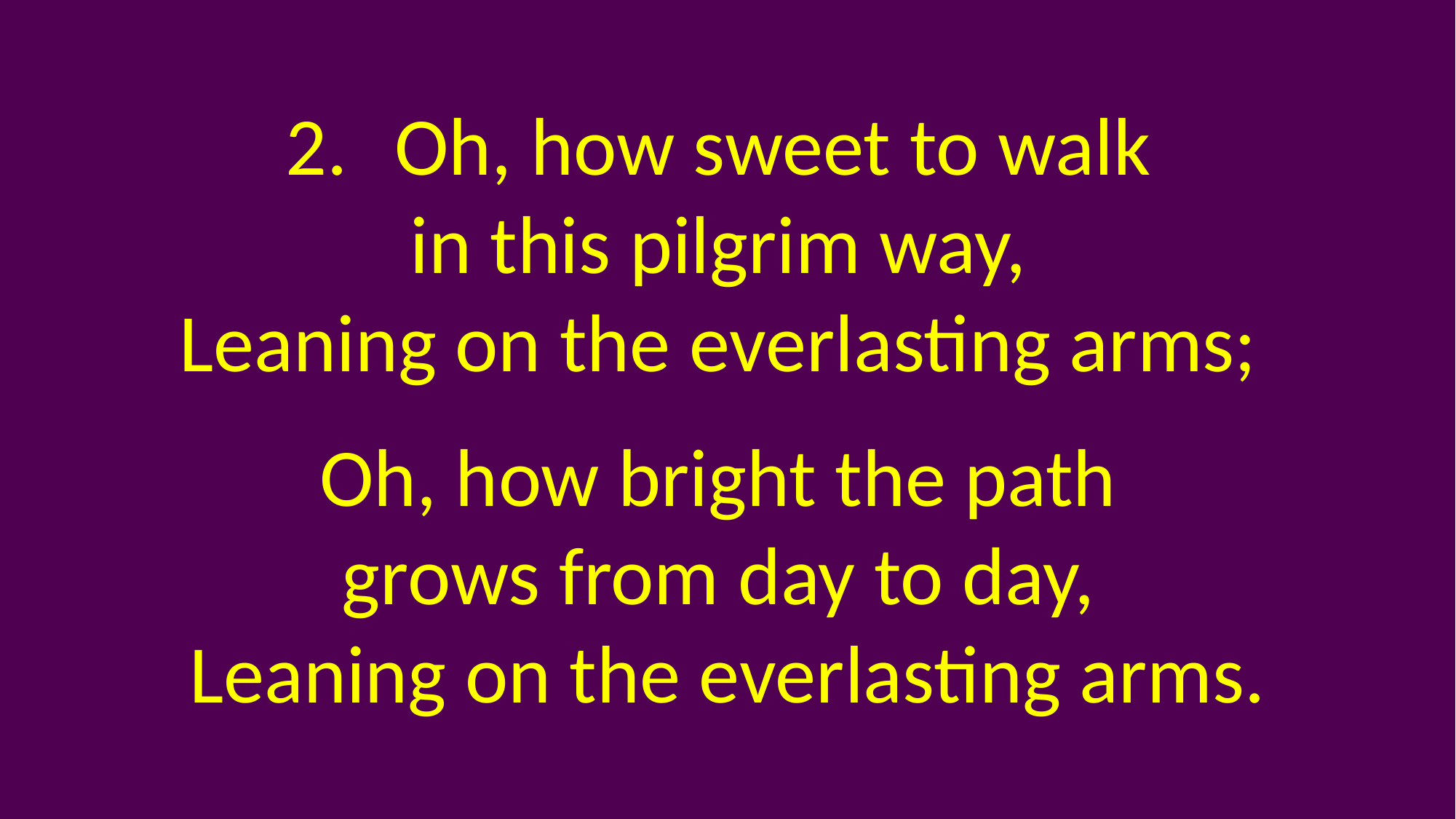

2. 	Oh, how sweet to walk
in this pilgrim way,
Leaning on the everlasting arms;
Oh, how bright the path
grows from day to day,
Leaning on the everlasting arms.